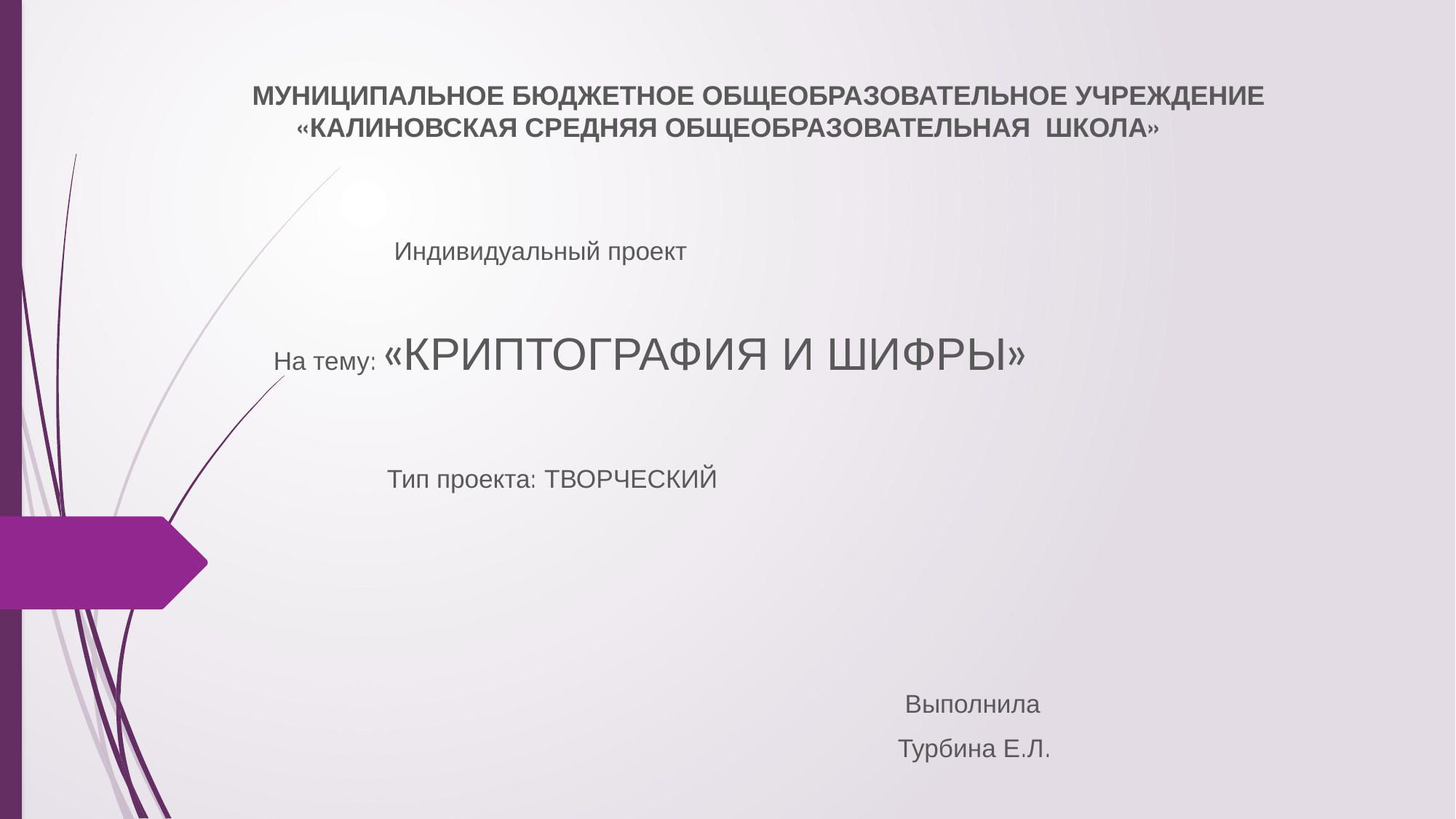

МУНИЦИПАЛЬНОЕ БЮДЖЕТНОЕ ОБЩЕОБРАЗОВАТЕЛЬНОЕ УЧРЕЖДЕНИЕ
                           «КАЛИНОВСКАЯ СРЕДНЯЯ ОБЩЕОБРАЗОВАТЕЛЬНАЯ  ШКОЛА»

                                          Индивидуальный проект

                         На тему: «КРИПТОГРАФИЯ И ШИФРЫ»

                                         Тип проекта: ТВОРЧЕСКИЙ

                                                                                                                  Выполнила
                                                                                                                 Турбина Е.Л.

#